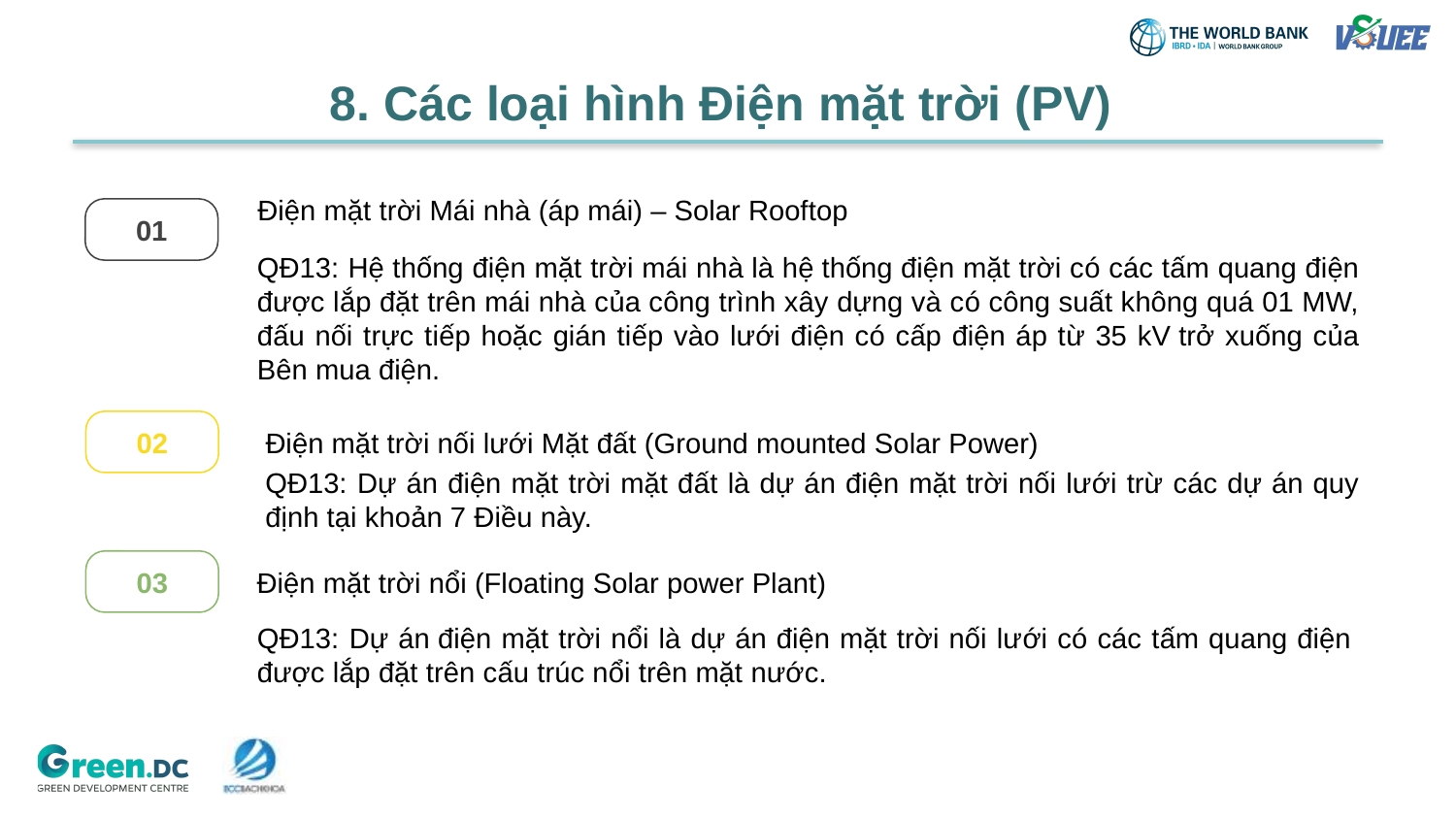

8. Các loại hình Điện mặt trời (PV)
01
Điện mặt trời Mái nhà (áp mái) – Solar Rooftop

QĐ13: Hệ thống điện mặt trời mái nhà là hệ thống điện mặt trời có các tấm quang điện được lắp đặt trên mái nhà của công trình xây dựng và có công suất không quá 01 MW, đấu nối trực tiếp hoặc gián tiếp vào lưới điện có cấp điện áp từ 35 kV trở xuống của Bên mua điện.
02
Điện mặt trời nối lưới Mặt đất (Ground mounted Solar Power)
QĐ13: Dự án điện mặt trời mặt đất là dự án điện mặt trời nối lưới trừ các dự án quy định tại khoản 7 Điều này.
03
Điện mặt trời nổi (Floating Solar power Plant)
QĐ13: Dự án điện mặt trời nổi là dự án điện mặt trời nối lưới có các tấm quang điện được lắp đặt trên cấu trúc nổi trên mặt nước.